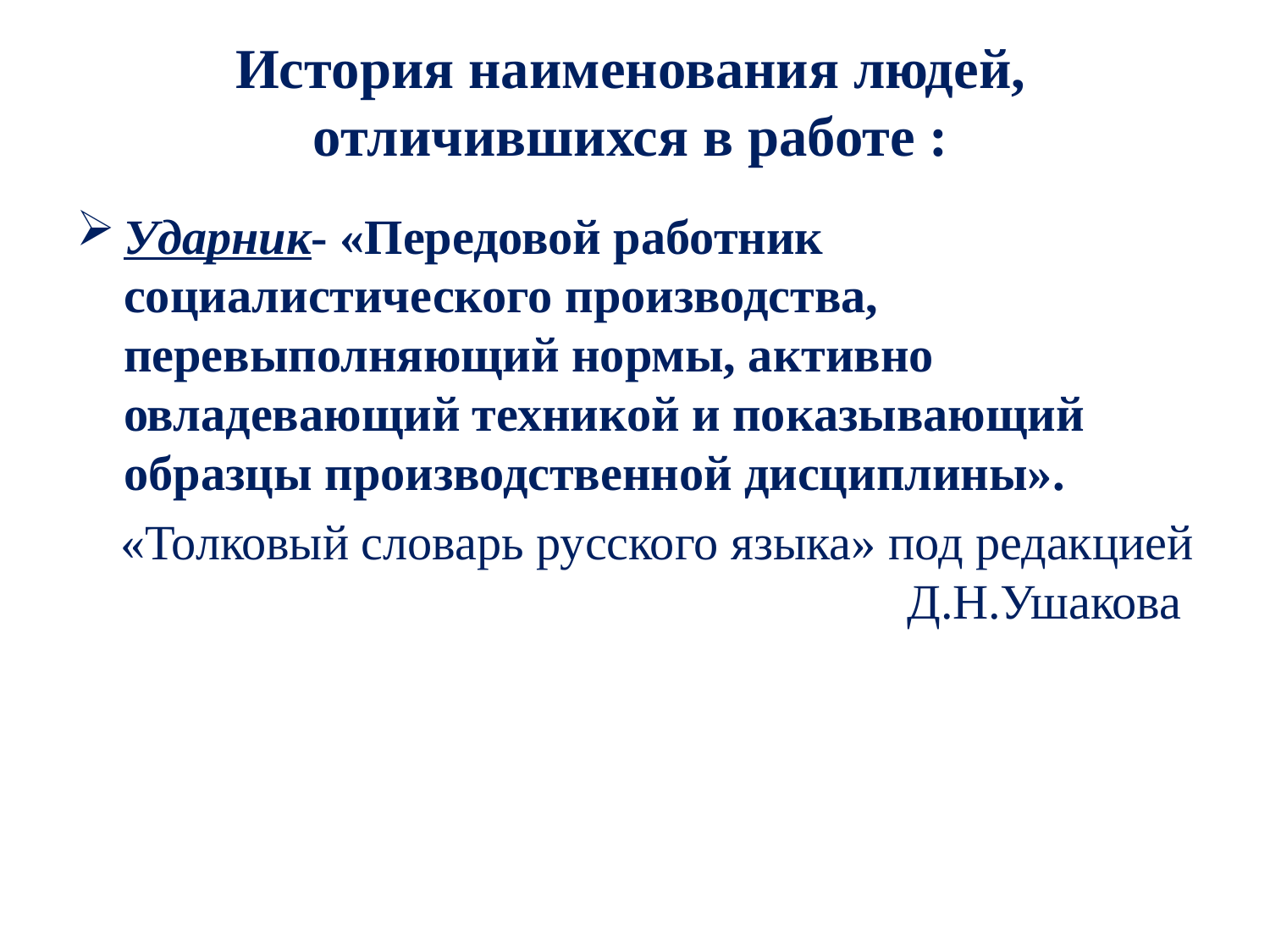

# История наименования людей, отличившихся в работе :
Ударник- «Передовой работник социалистического производства, перевыполняющий нормы, активно овладевающий техникой и показывающий образцы производственной дисциплины».
«Толковый словарь русского языка» под редакцией Д.Н.Ушакова